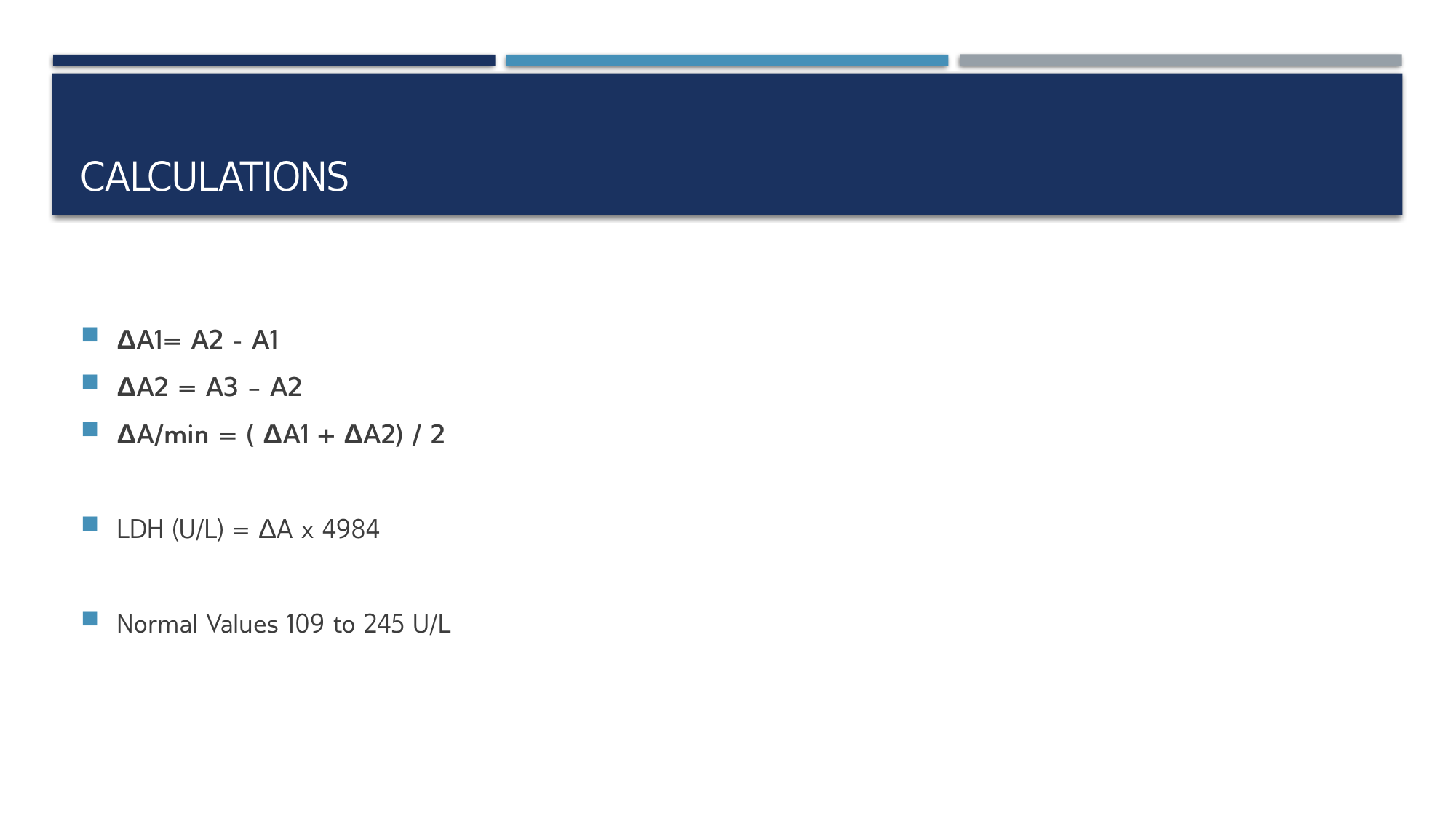

# Calculations
ΔA1= A2 - A1
ΔA2 = A3 – A2
ΔA/min = ( ΔA1 + ΔA2) / 2

LDH (U/L) = ΔA x 4984

Normal Values 109 to 245 U/L